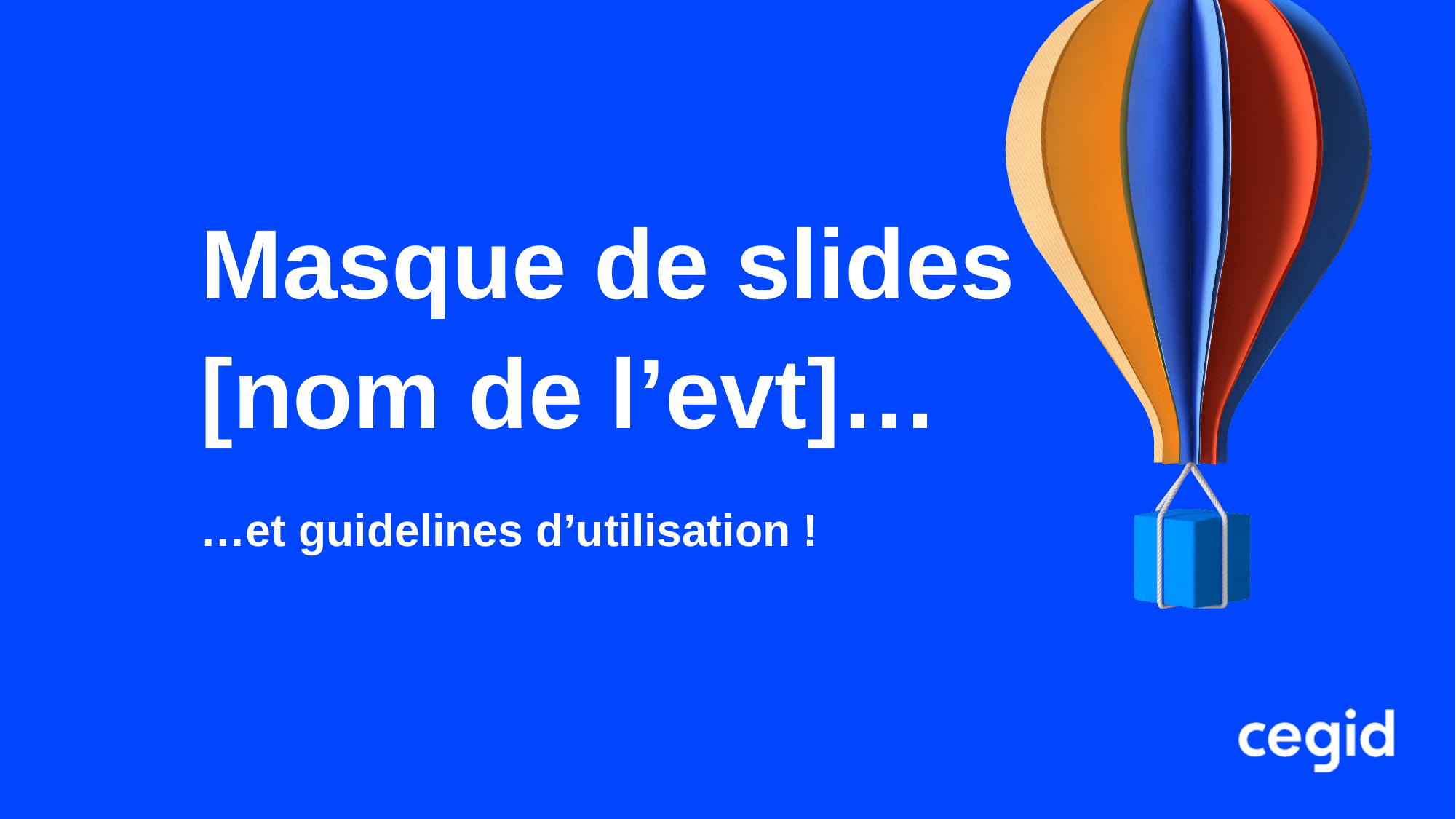

# Masque de slides [nom de l’evt]…
…et guidelines d’utilisation !